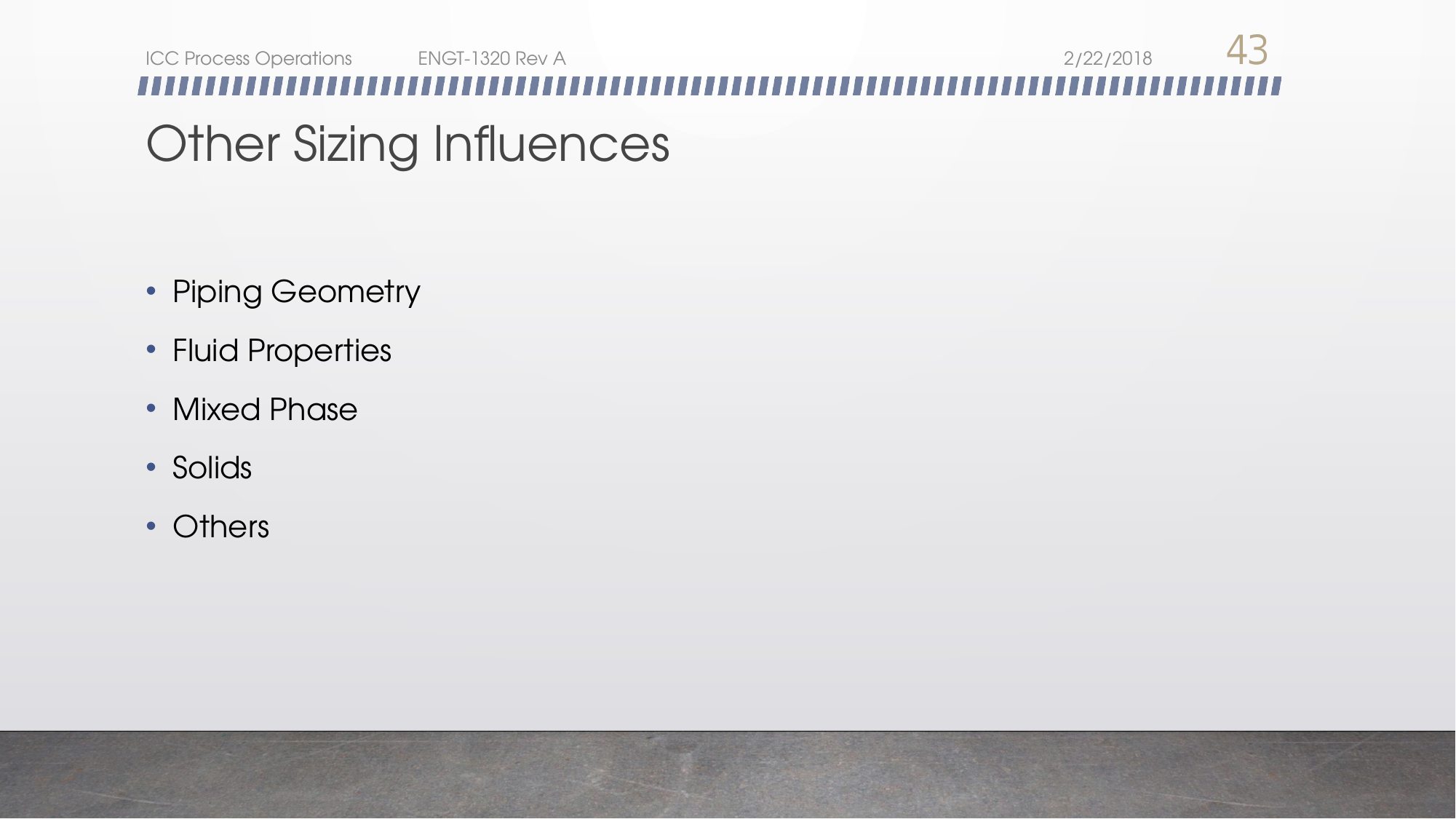

43
ICC Process Operations             ENGT-1320 Rev A
2/22/2018
# Other Sizing Influences
Piping Geometry
Fluid Properties
Mixed Phase
Solids
Others